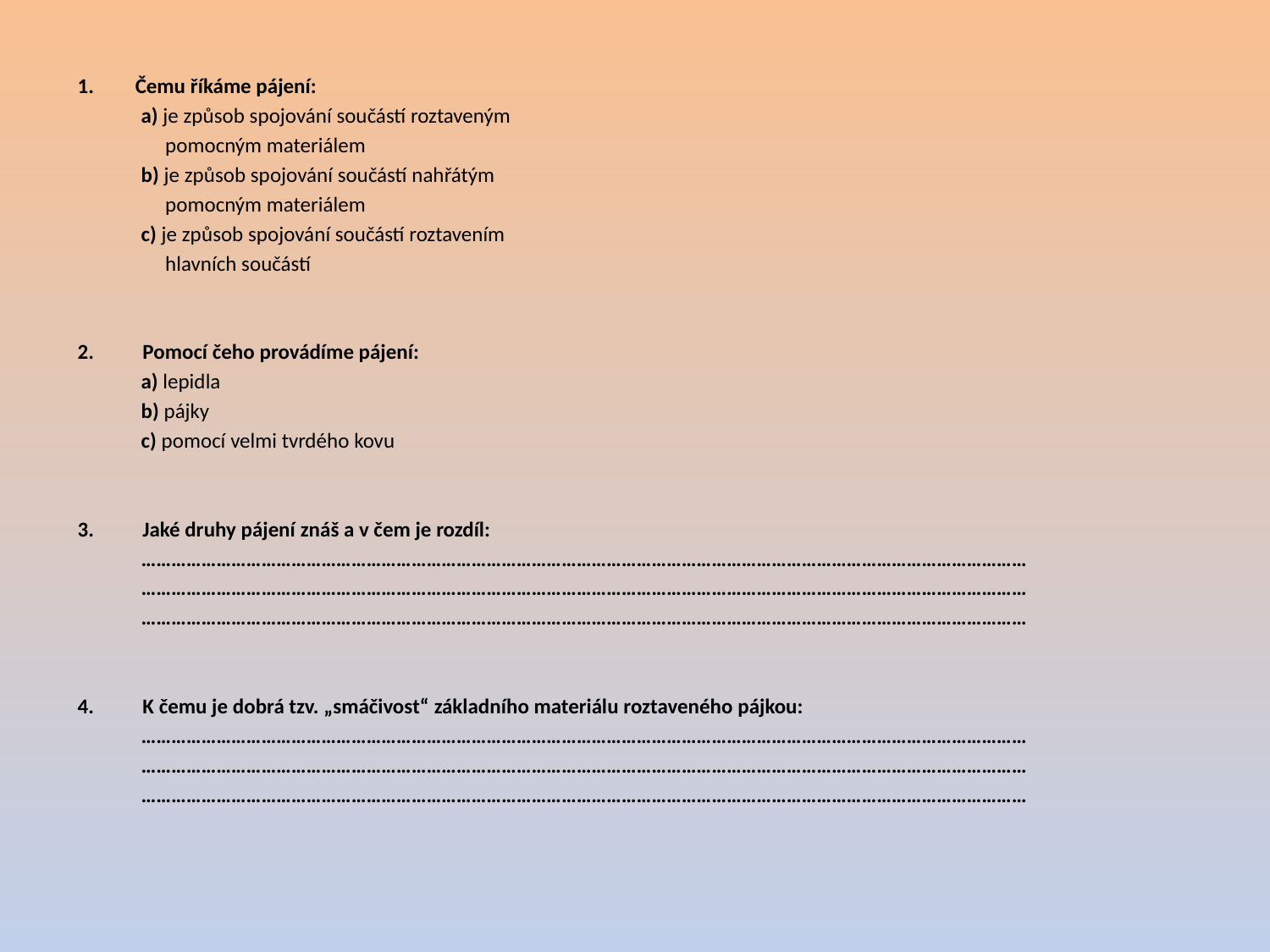

Čemu říkáme pájení:
	a) je způsob spojování součástí roztaveným
                  pomocným materiálem
	b) je způsob spojování součástí nahřátým
                  pomocným materiálem
	c) je způsob spojování součástí roztavením
                  hlavních součástí

2.          Pomocí čeho provádíme pájení:
	a) lepidla
	b) pájky
	c) pomocí velmi tvrdého kovu

3.          Jaké druhy pájení znáš a v čem je rozdíl:
	……………………………………………………………………………………………………………………………………………………………
	……………………………………………………………………………………………………………………………………………………………
	……………………………………………………………………………………………………………………………………………………………

4.          K čemu je dobrá tzv. „smáčivost“ základního materiálu roztaveného pájkou:
	……………………………………………………………………………………………………………………………………………………………
	……………………………………………………………………………………………………………………………………………………………
	……………………………………………………………………………………………………………………………………………………………